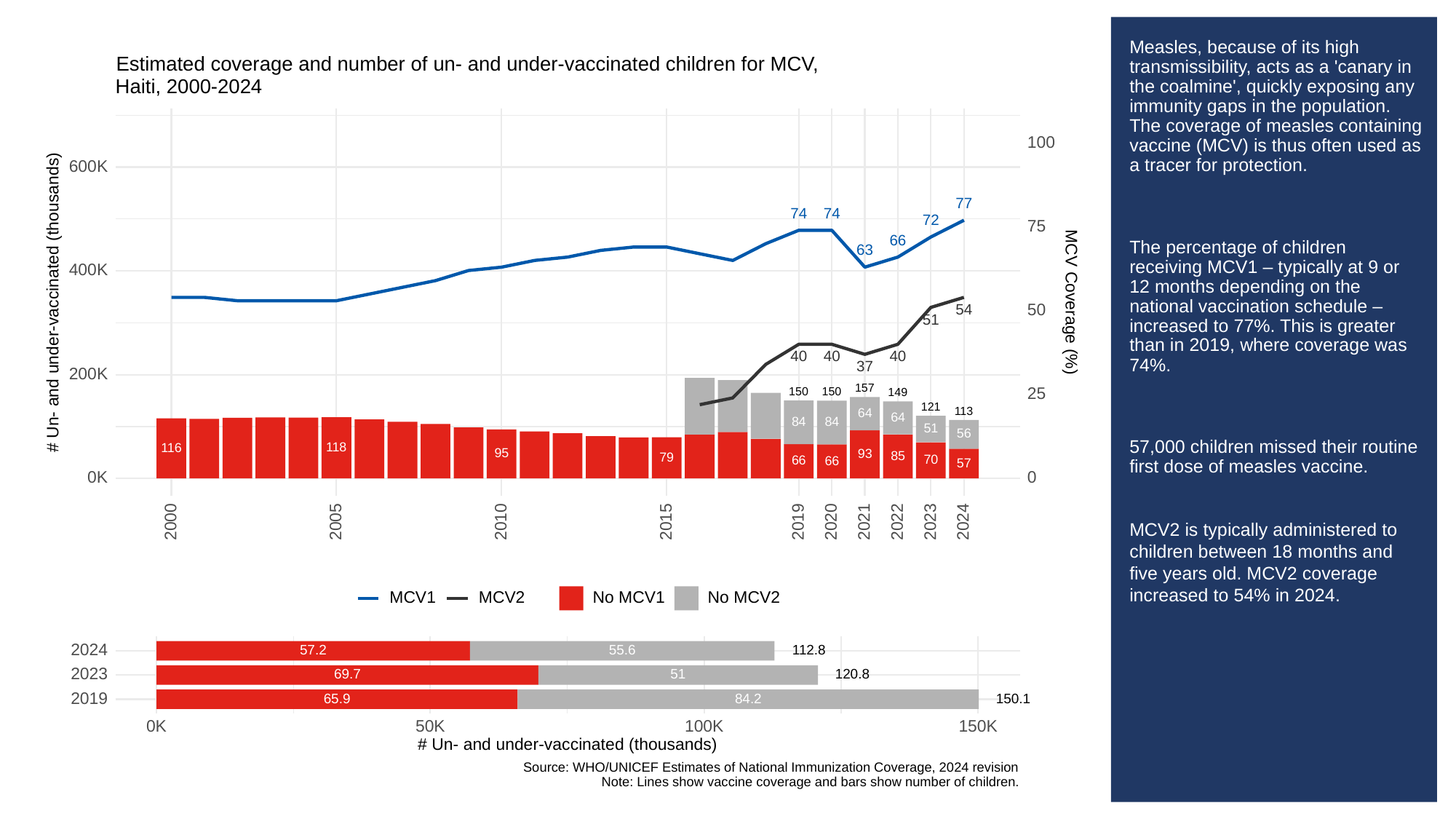

# Measles, because of its high transmissibility, acts as a 'canary in the coalmine', quickly exposing any immunity gaps in the population. The coverage of measles containing vaccine (MCV) is thus often used as a tracer for protection.

The percentage of children receiving MCV1 – typically at 9 or 12 months depending on the national vaccination schedule – increased to 77%. This is greater than in 2019, where coverage was 74%.

57,000 children missed their routine first dose of measles vaccine.

MCV2 is typically administered to children between 18 months and five years old. MCV2 coverage increased to 54% in 2024.

Estimated coverage and number of un- and under-vaccinated children for MCV,
Haiti, 2000-2024

100
600K

77
74
74
72

75
66
63
400K

# Un- and under-vaccinated (thousands)
MCV Coverage (%)

50
54
51

40
40
40
37
200K

157
150
150
25
149

121
113
64
64

84
84

51

56

118
116

95
93
85
79
70
66
66
57
0K
0

2023
2000
2005
2010
2015
2019
2020
2021
2022
2024

MCV1
MCV2
No MCV1
No MCV2

2024
57.2
55.6
112.8

2023
69.7
51
120.8

2019
65.9
84.2
150.1

0K
50K
100K
150K
# Un- and under-vaccinated (thousands)
Source: WHO/UNICEF Estimates of National Immunization Coverage, 2024 revision
Note: Lines show vaccine coverage and bars show number of children.